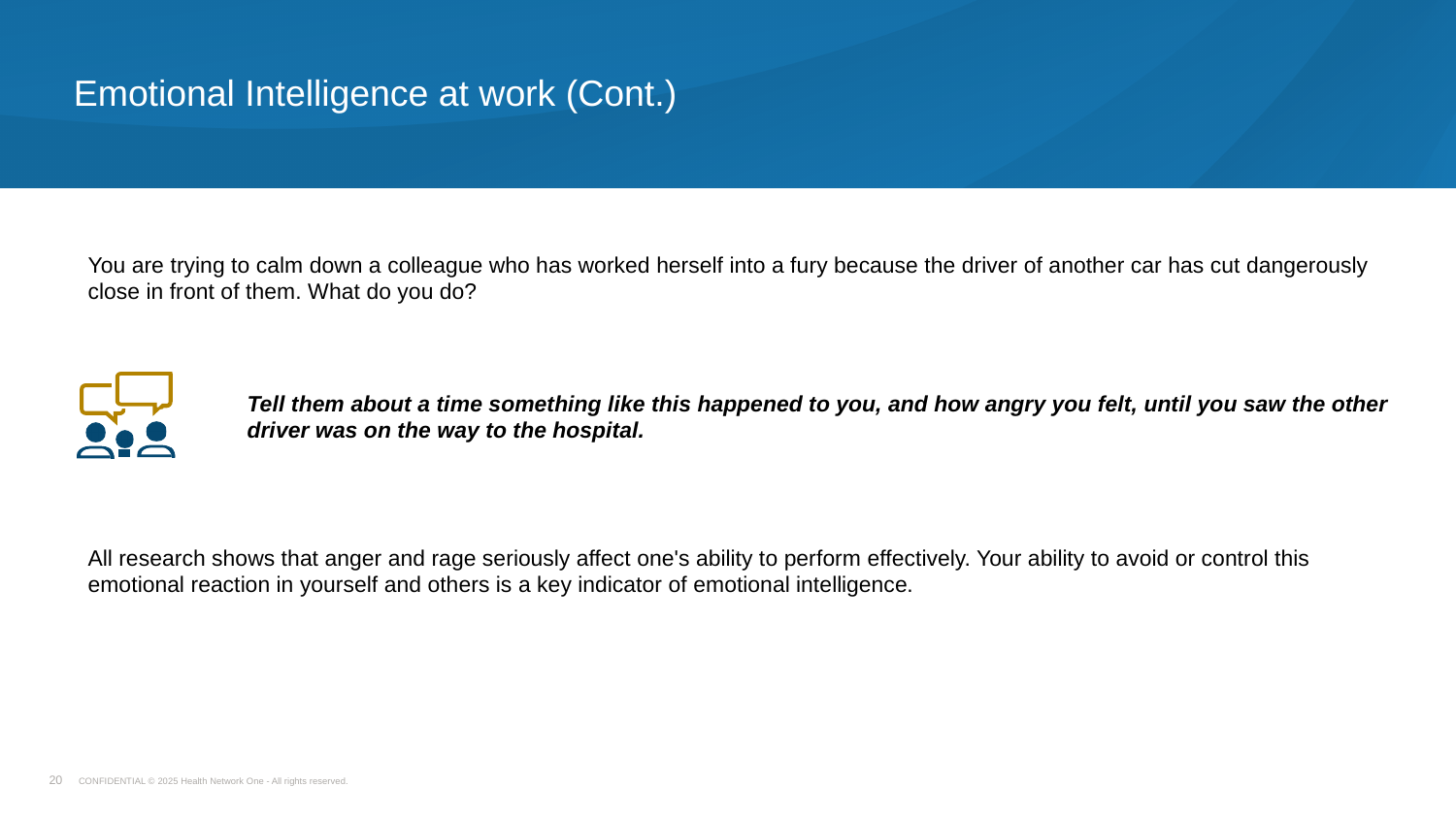

Emotional Intelligence at work (Cont.)
You are trying to calm down a colleague who has worked herself into a fury because the driver of another car has cut dangerously close in front of them. What do you do?

All research shows that anger and rage seriously affect one's ability to perform effectively. Your ability to avoid or control this emotional reaction in yourself and others is a key indicator of emotional intelligence.

Tell them about a time something like this happened to you, and how angry you felt, until you saw the other driver was on the way to the hospital.
20